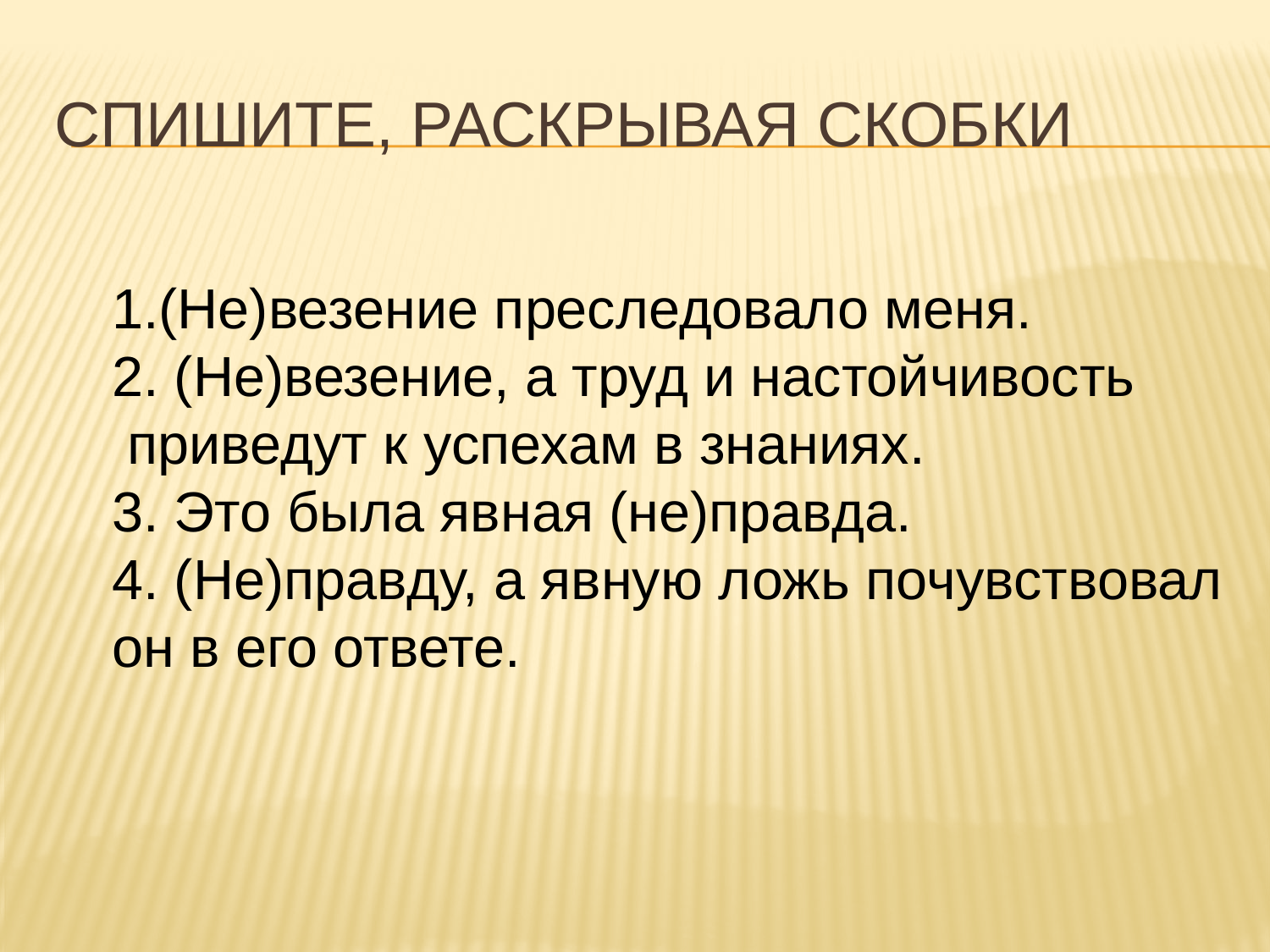

# Спишите, раскрывая скобки
1.(Не)везение преследовало меня.
2. (Не)везение, а труд и настойчивость
 приведут к успехам в знаниях.
3. Это была явная (не)правда.
4. (Не)правду, а явную ложь почувствовал
он в его ответе.